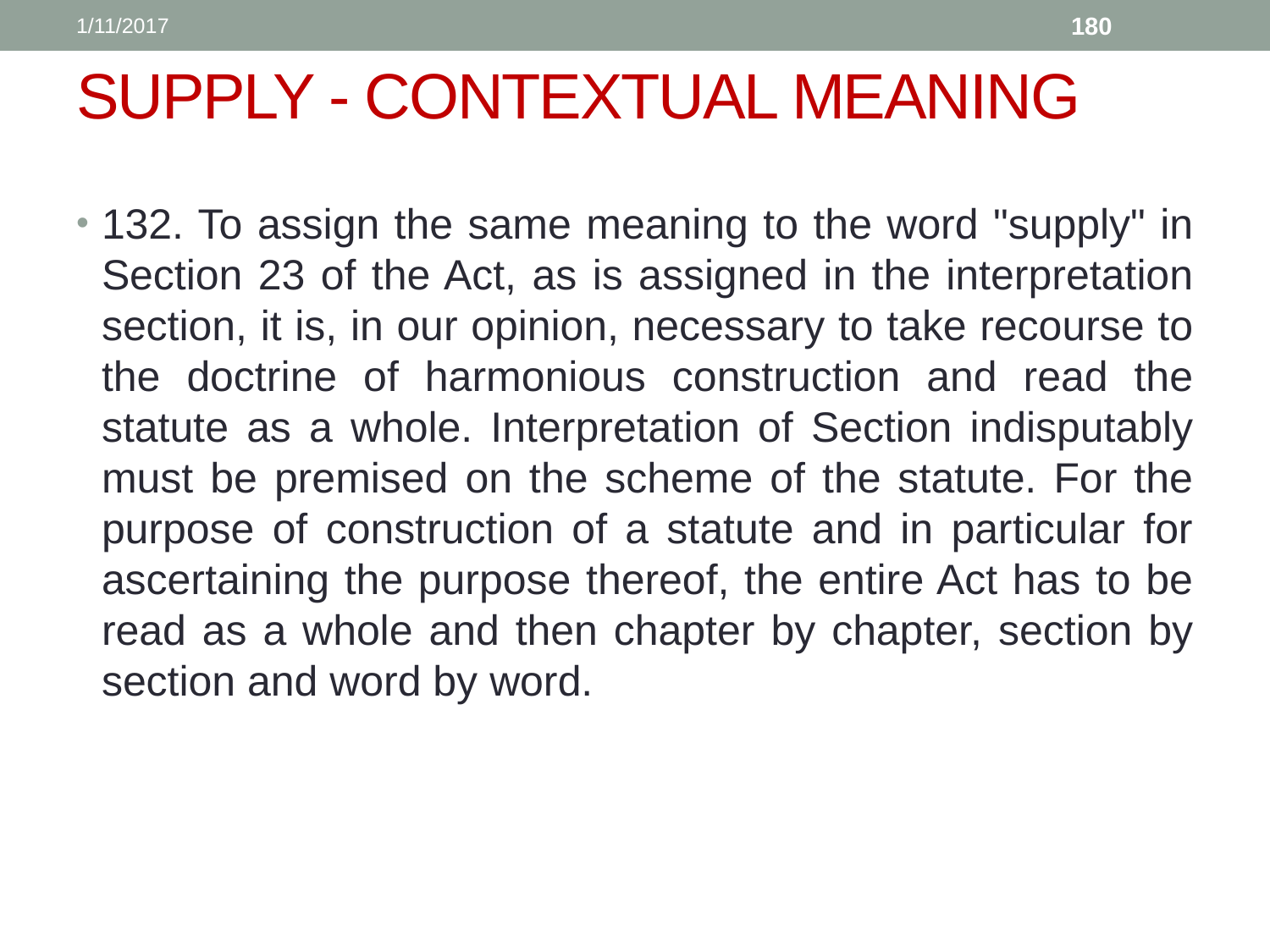

1/11/2017
180
# SUPPLY - CONTEXTUAL MEANING
132. To assign the same meaning to the word "supply" in Section 23 of the Act, as is assigned in the interpretation section, it is, in our opinion, necessary to take recourse to the doctrine of harmonious construction and read the statute as a whole. Interpretation of Section indisputably must be premised on the scheme of the statute. For the purpose of construction of a statute and in particular for ascertaining the purpose thereof, the entire Act has to be read as a whole and then chapter by chapter, section by section and word by word.